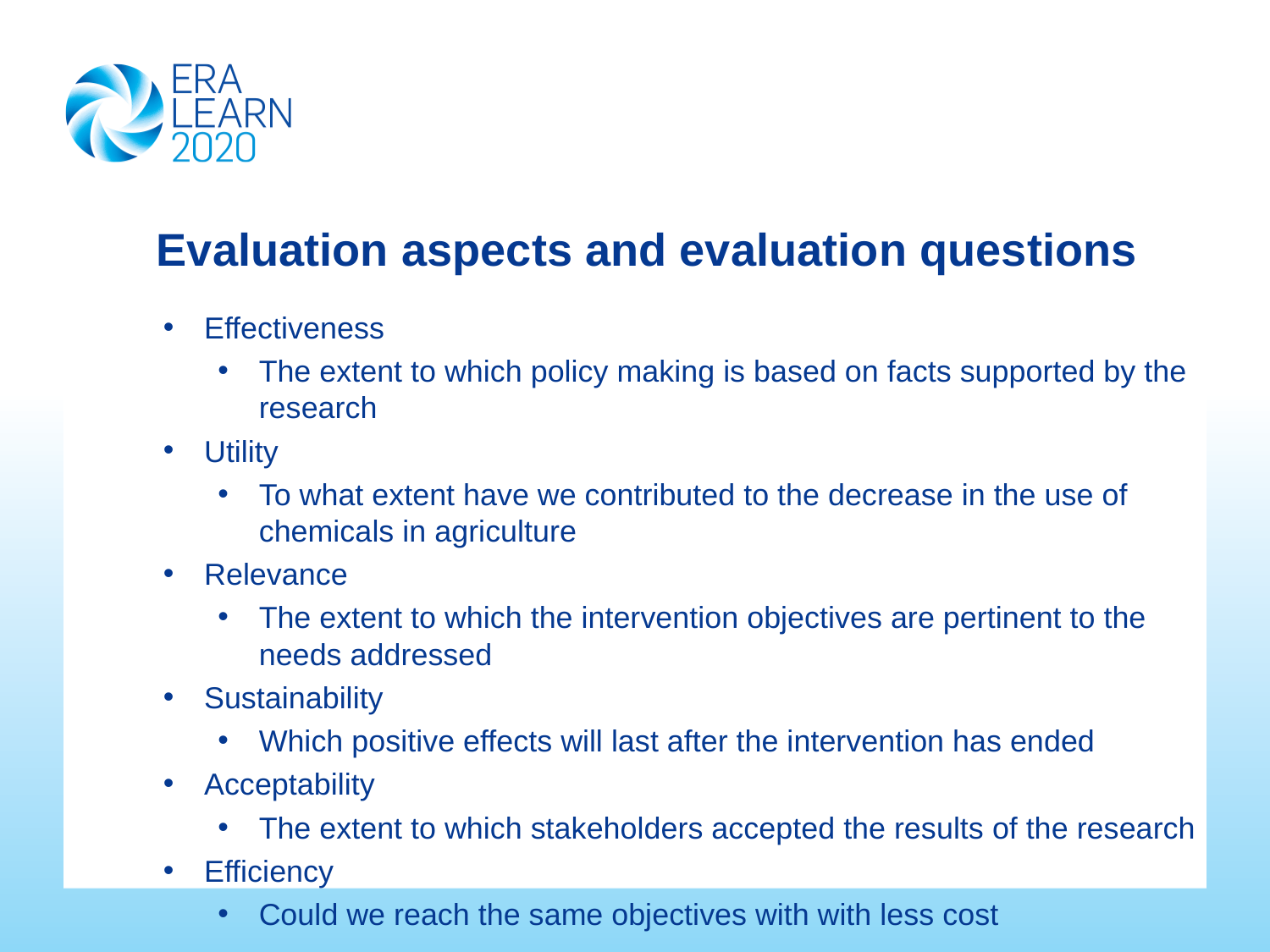

# Evaluation aspects and evaluation questions
Effectiveness
The extent to which policy making is based on facts supported by the research
Utility
To what extent have we contributed to the decrease in the use of chemicals in agriculture
Relevance
The extent to which the intervention objectives are pertinent to the needs addressed
Sustainability
Which positive effects will last after the intervention has ended
Acceptability
The extent to which stakeholders accepted the results of the research
Efficiency
Could we reach the same objectives with with less cost